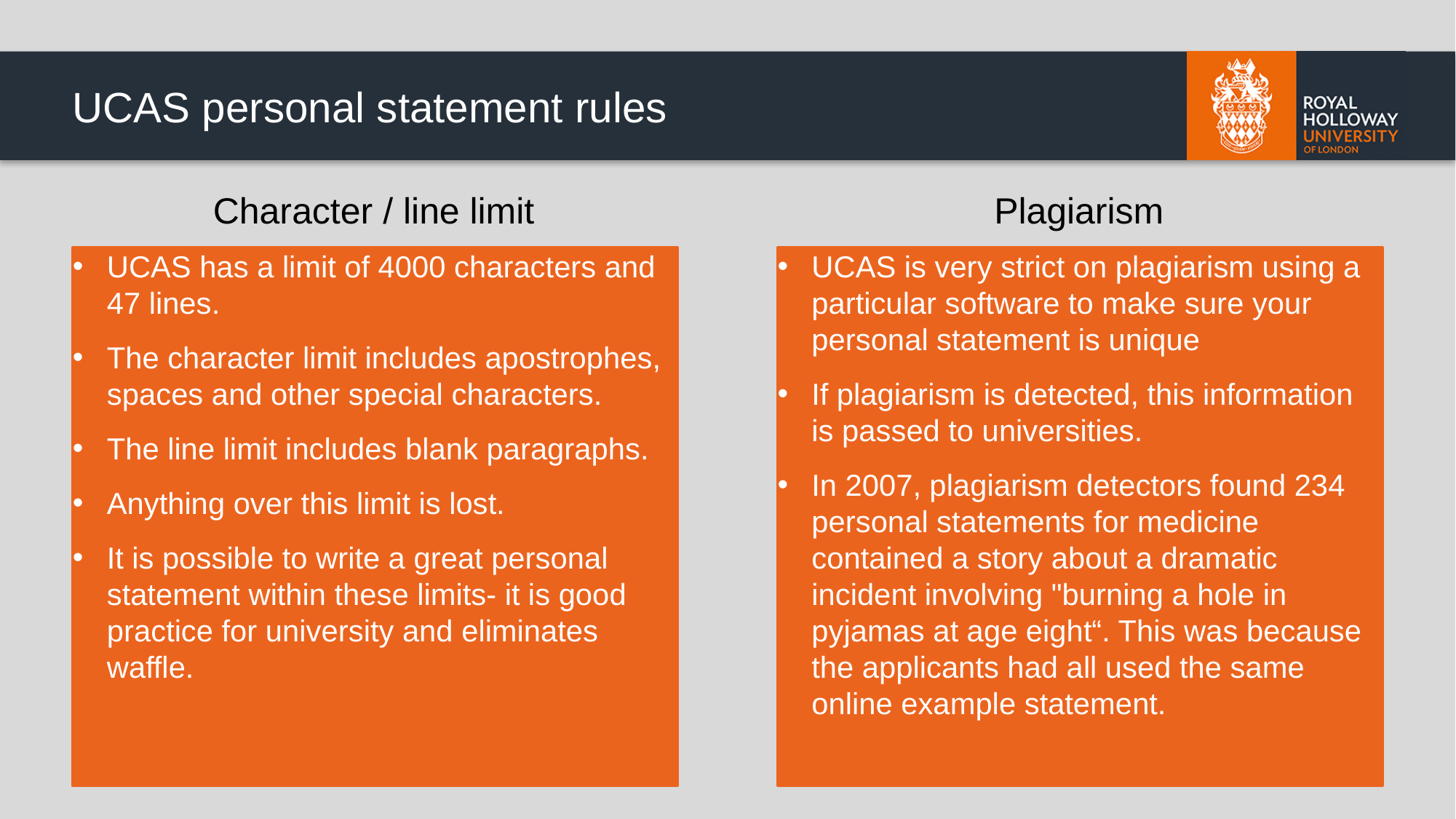

# UCAS personal statement rules
Character / line limit
Plagiarism
UCAS has a limit of 4000 characters and 47 lines.
The character limit includes apostrophes, spaces and other special characters.
The line limit includes blank paragraphs.
Anything over this limit is lost.
It is possible to write a great personal statement within these limits- it is good practice for university and eliminates waffle.
UCAS is very strict on plagiarism using a particular software to make sure your personal statement is unique
If plagiarism is detected, this information is passed to universities.
In 2007, plagiarism detectors found 234 personal statements for medicine contained a story about a dramatic incident involving "burning a hole in pyjamas at age eight“. This was because the applicants had all used the same online example statement.